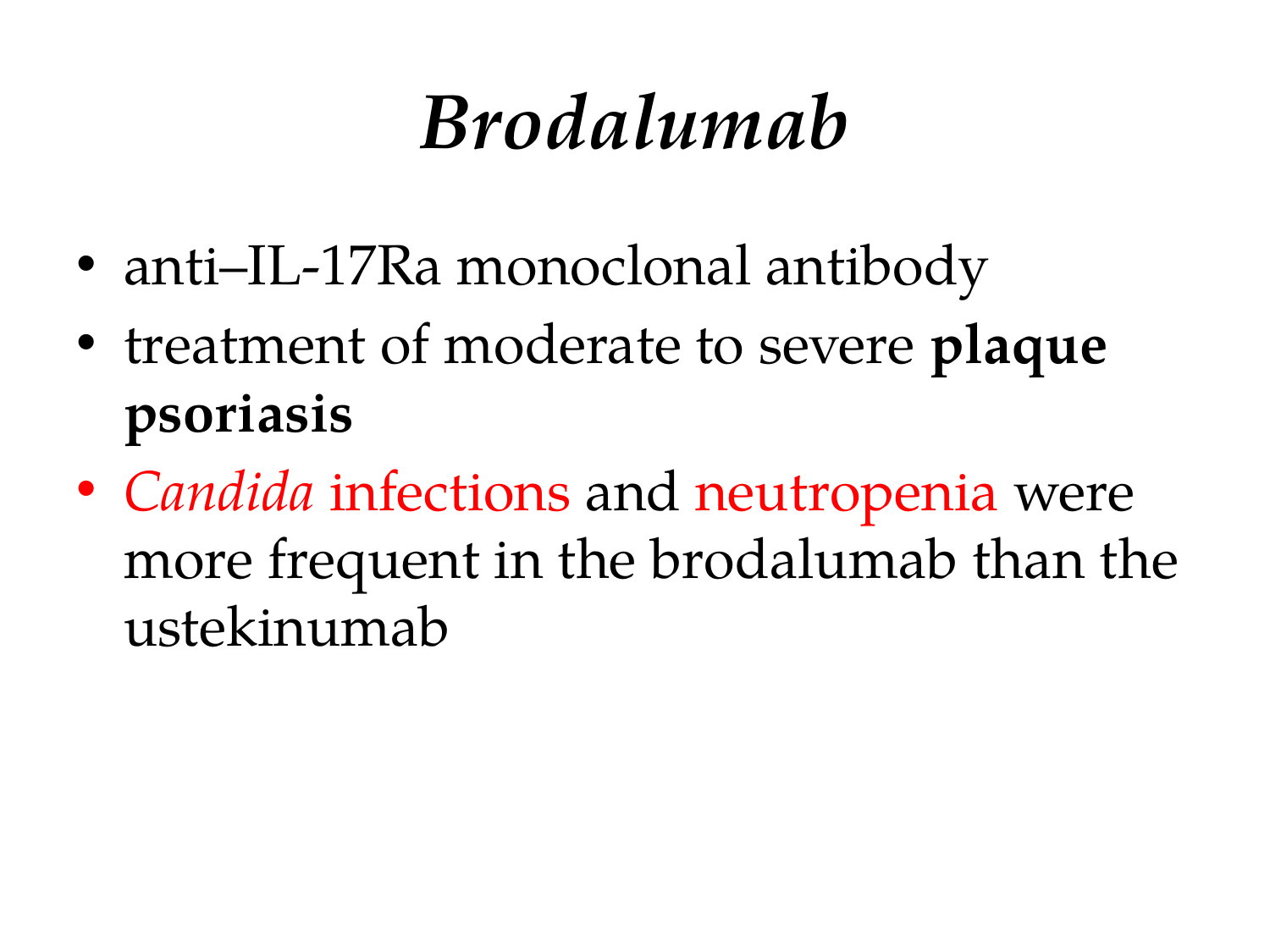

# Brodalumab
anti–IL-17Ra monoclonal antibody
treatment of moderate to severe plaque psoriasis
Candida infections and neutropenia were more frequent in the brodalumab than the ustekinumab